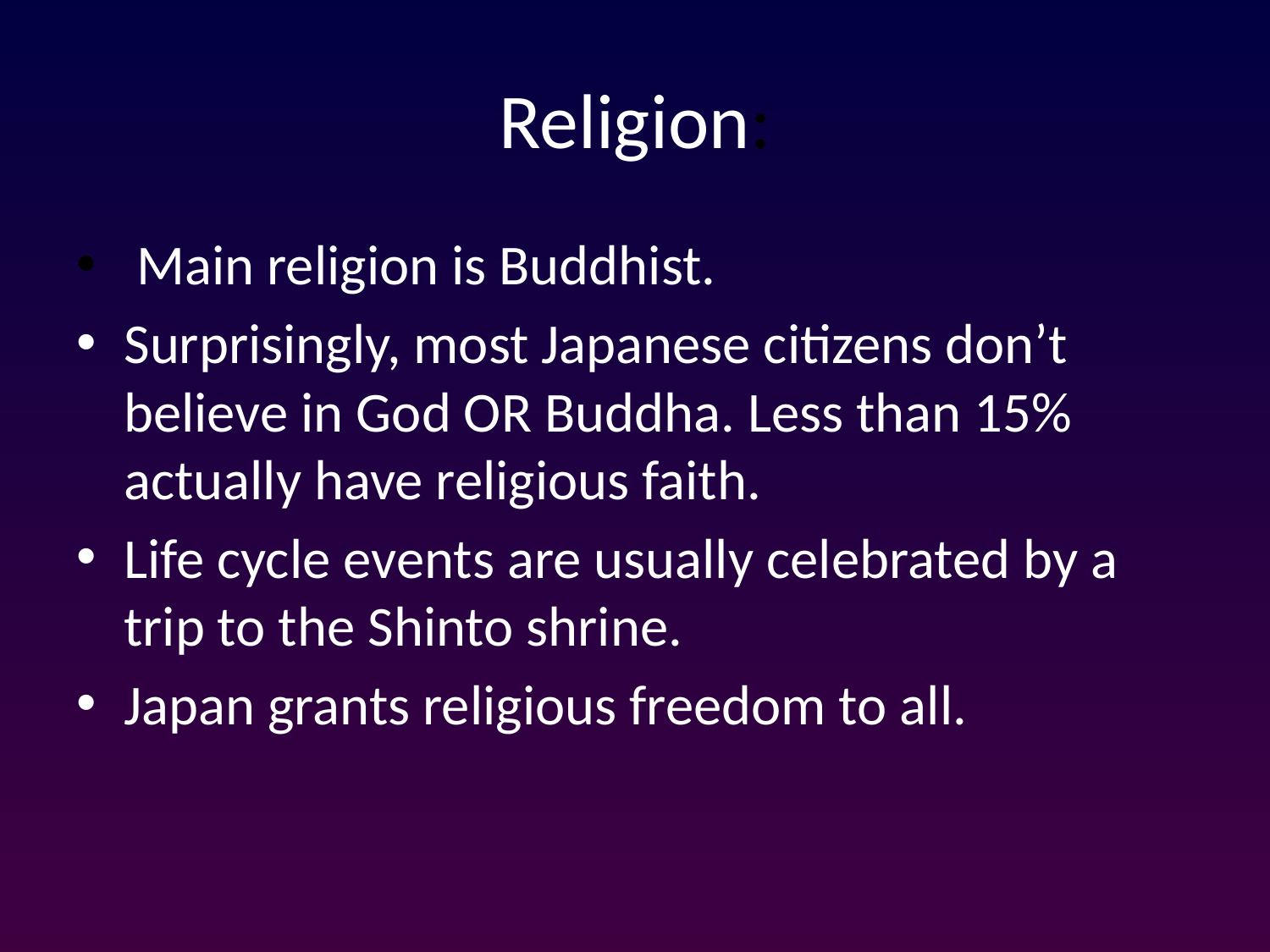

# Religion:
 Main religion is Buddhist.
Surprisingly, most Japanese citizens don’t believe in God OR Buddha. Less than 15% actually have religious faith.
Life cycle events are usually celebrated by a trip to the Shinto shrine.
Japan grants religious freedom to all.